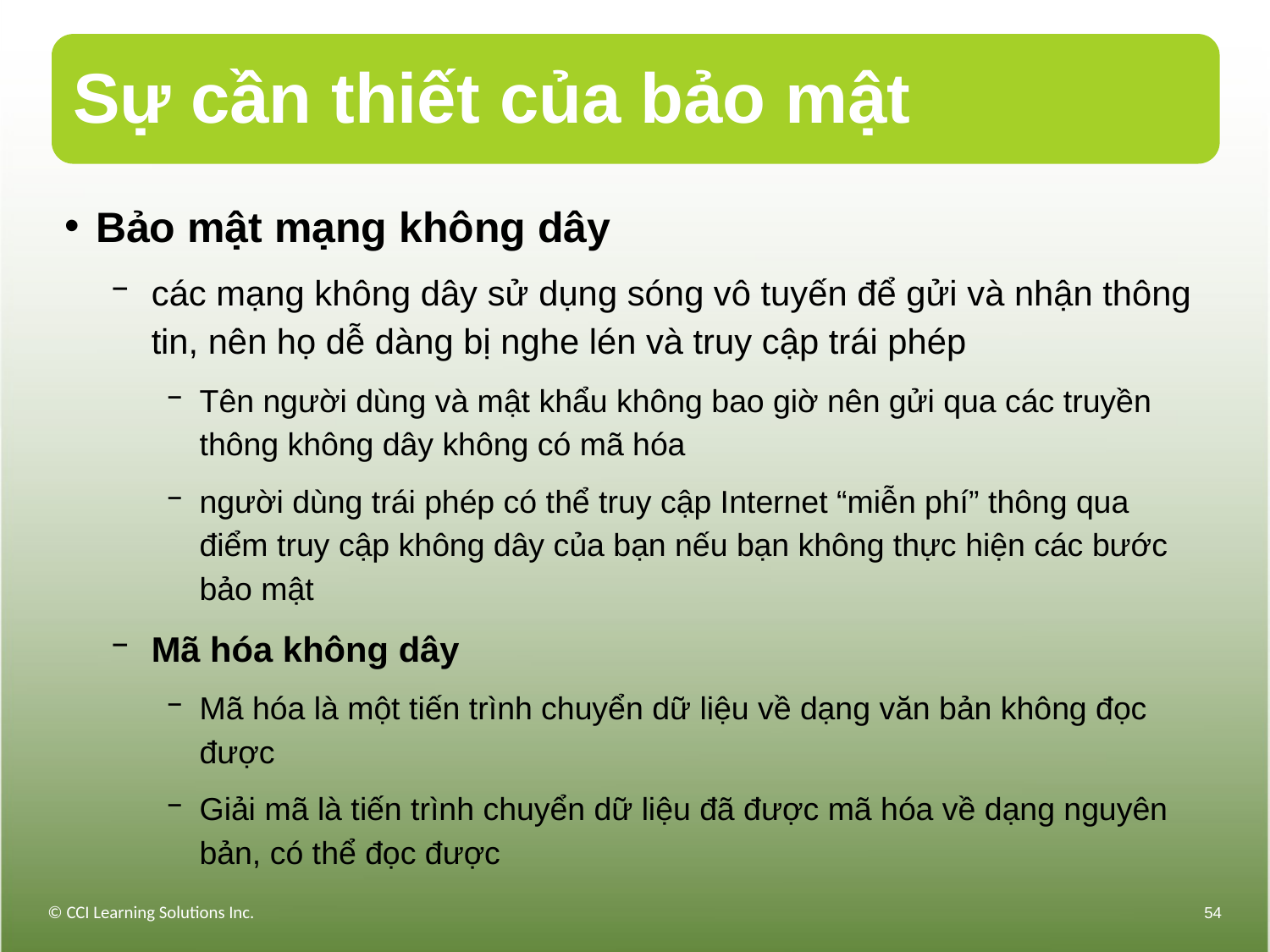

# Sự cần thiết của bảo mật
Bảo mật mạng không dây
các mạng không dây sử dụng sóng vô tuyến để gửi và nhận thông tin, nên họ dễ dàng bị nghe lén và truy cập trái phép
Tên người dùng và mật khẩu không bao giờ nên gửi qua các truyền thông không dây không có mã hóa
người dùng trái phép có thể truy cập Internet “miễn phí” thông qua điểm truy cập không dây của bạn nếu bạn không thực hiện các bước bảo mật
Mã hóa không dây
Mã hóa là một tiến trình chuyển dữ liệu về dạng văn bản không đọc được
Giải mã là tiến trình chuyển dữ liệu đã được mã hóa về dạng nguyên bản, có thể đọc được
© CCI Learning Solutions Inc.
54